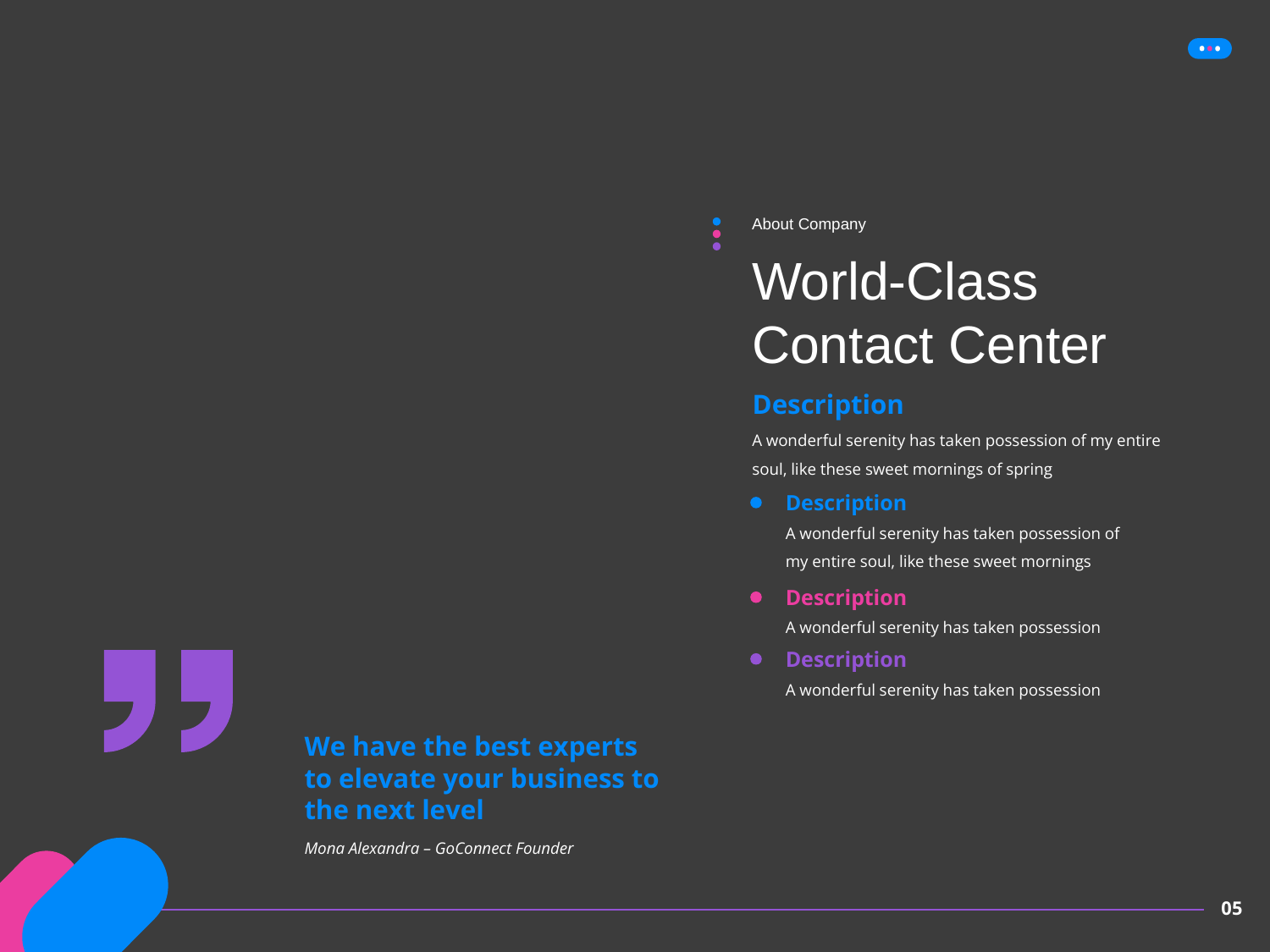

About Company
# World-Class Contact Center
Description
A wonderful serenity has taken possession of my entire soul, like these sweet mornings of spring
Description

A wonderful serenity has taken possession of my entire soul, like these sweet mornings
Description

A wonderful serenity has taken possession
Description

A wonderful serenity has taken possession
We have the best experts to elevate your business to the next level
Mona Alexandra – GoConnect Founder
05